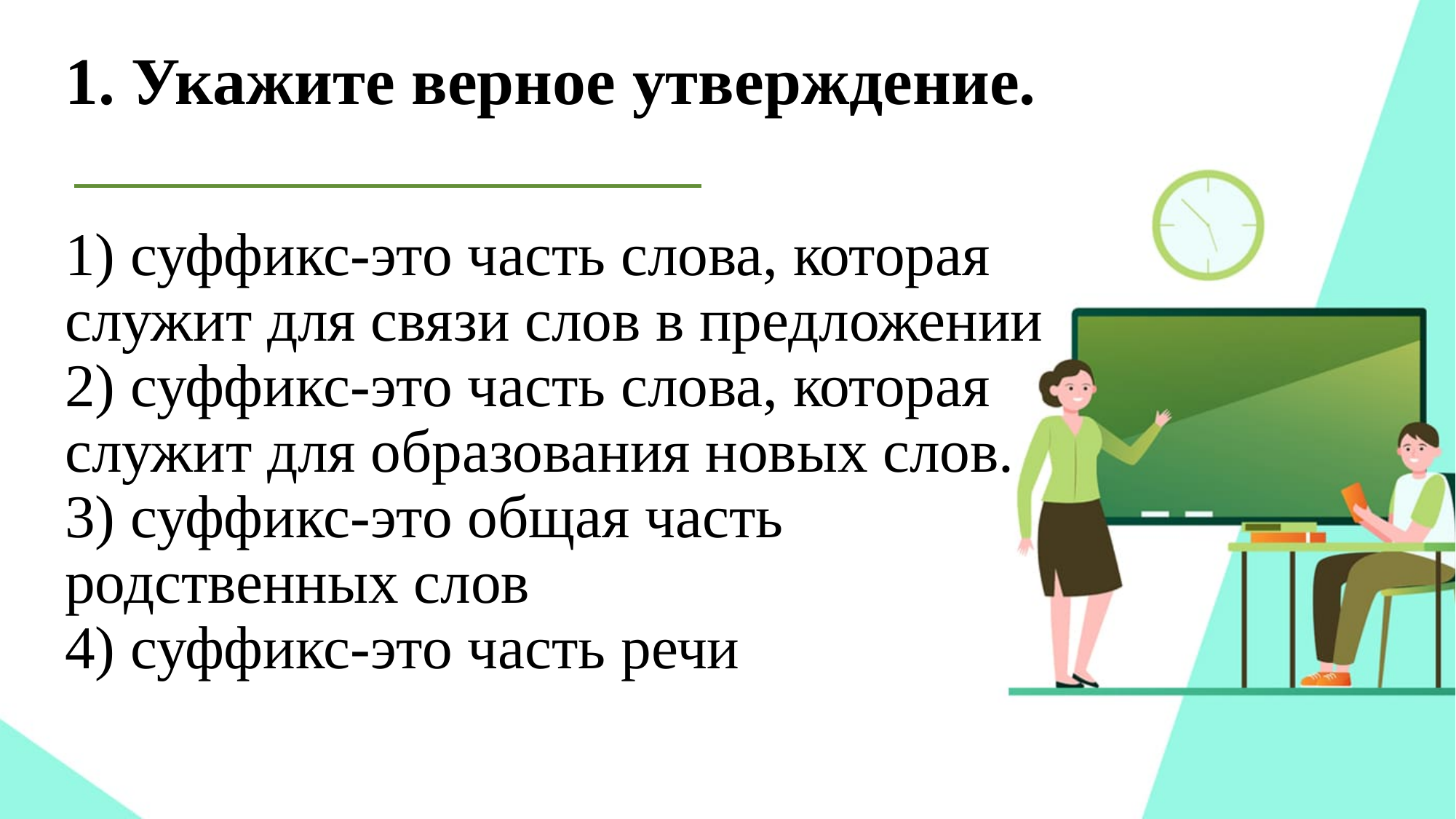

# 1. Укажите верное утверждение.
1) суффикс-это часть слова, которая служит для связи слов в предложении 
2) суффикс-это часть слова, которая служит для образования новых слов. 
3) суффикс-это общая часть родственных слов 
4) суффикс-это часть речи